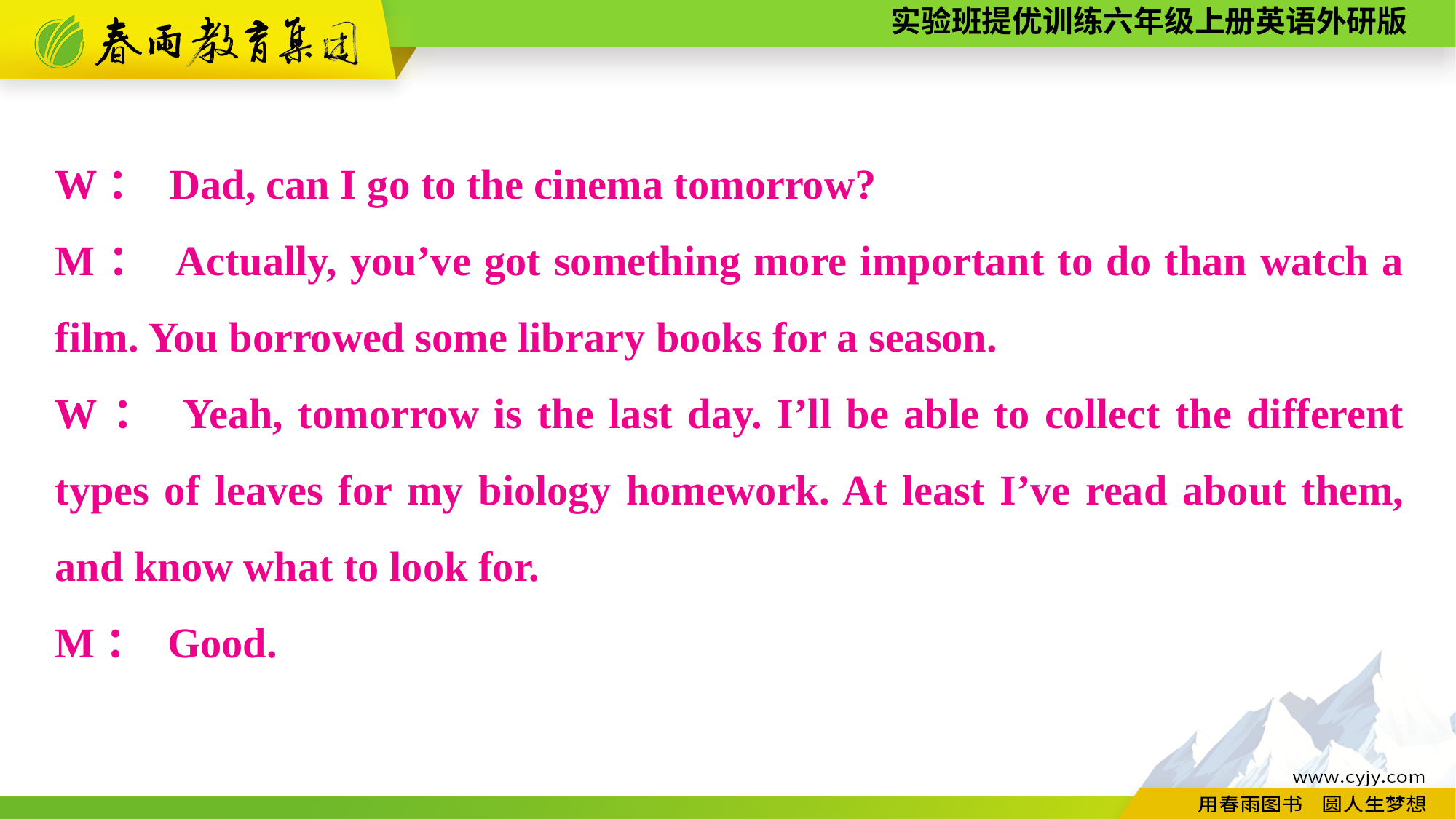

W： Dad, can I go to the cinema tomorrow?
M： Actually, you’ve got something more important to do than watch a film. You borrowed some library books for a season.
W： Yeah, tomorrow is the last day. I’ll be able to collect the different types of leaves for my biology homework. At least I’ve read about them, and know what to look for.
M： Good.